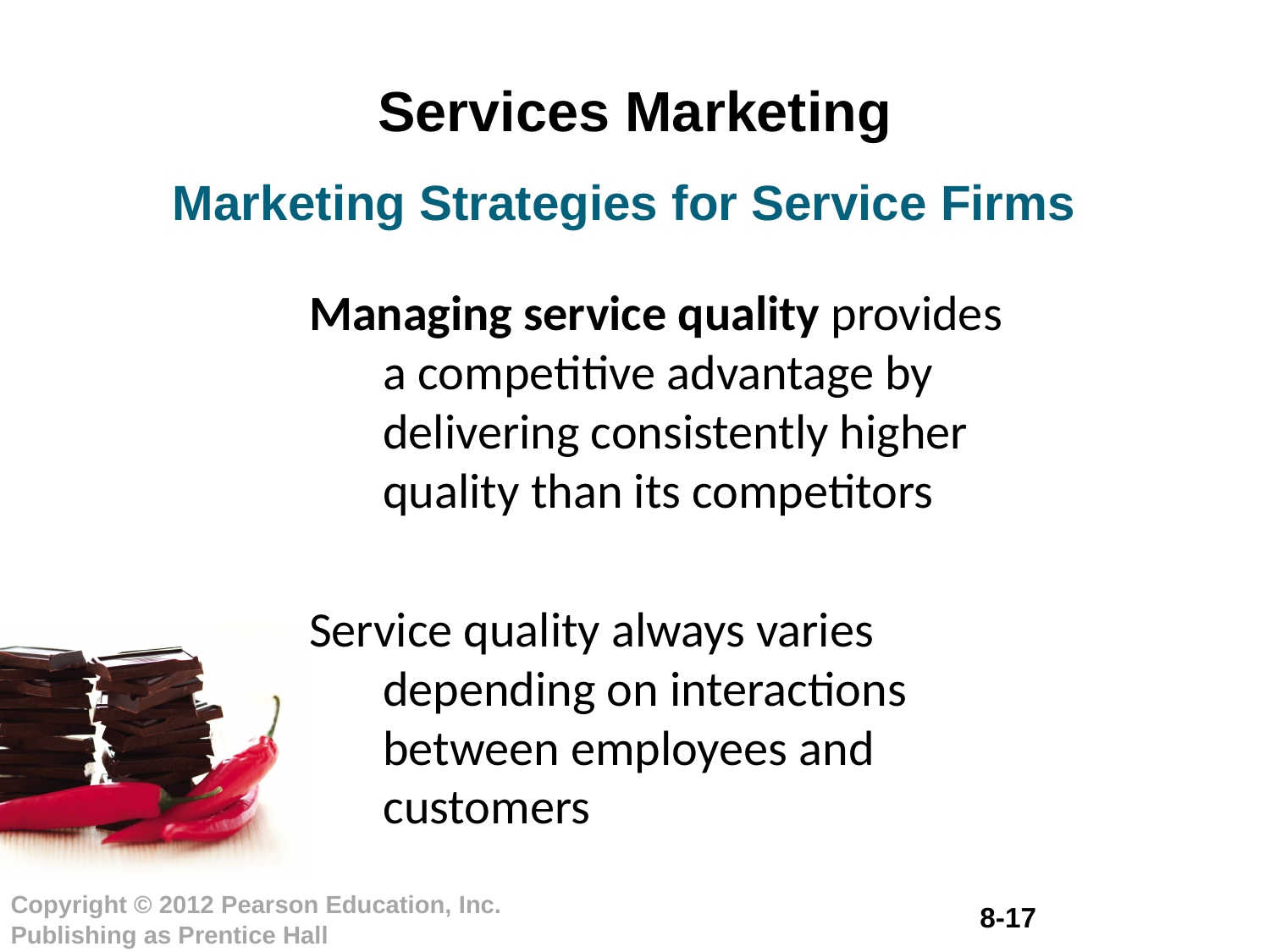

# Services Marketing
Marketing Strategies for Service Firms
Managing service quality provides a competitive advantage by delivering consistently higher quality than its competitors

Service quality always varies depending on interactions between employees and customers